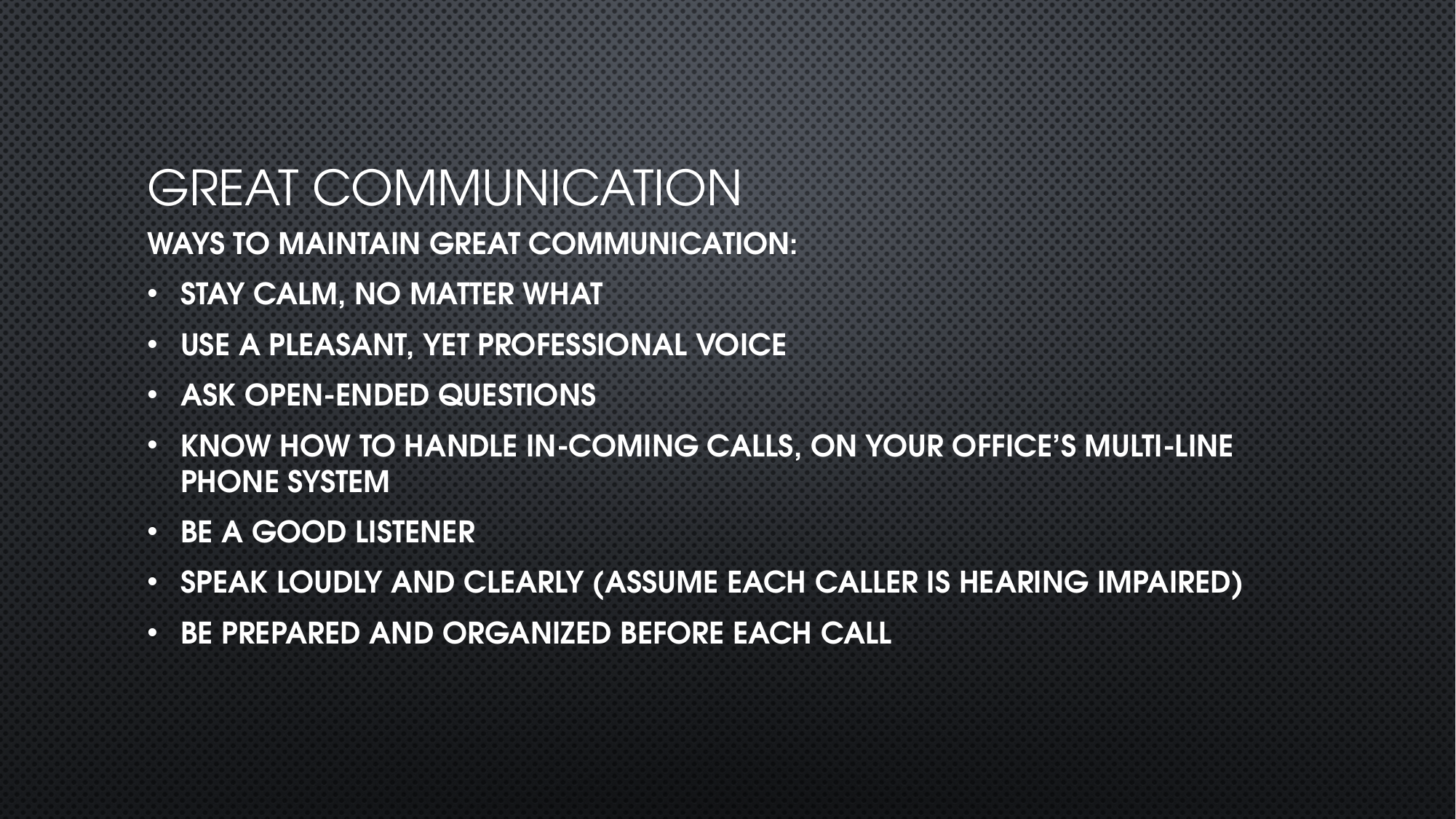

# Great communication
Ways to maintain great communication:
Stay calm, no matter what
Use a pleasant, yet professional voice
Ask open-ended questions
Know how to handle in-coming calls, on your office’s multi-line phone system
Be a good listener
Speak loudly and clearly (assume each caller is hearing impaired)
Be prepared and organized before each call